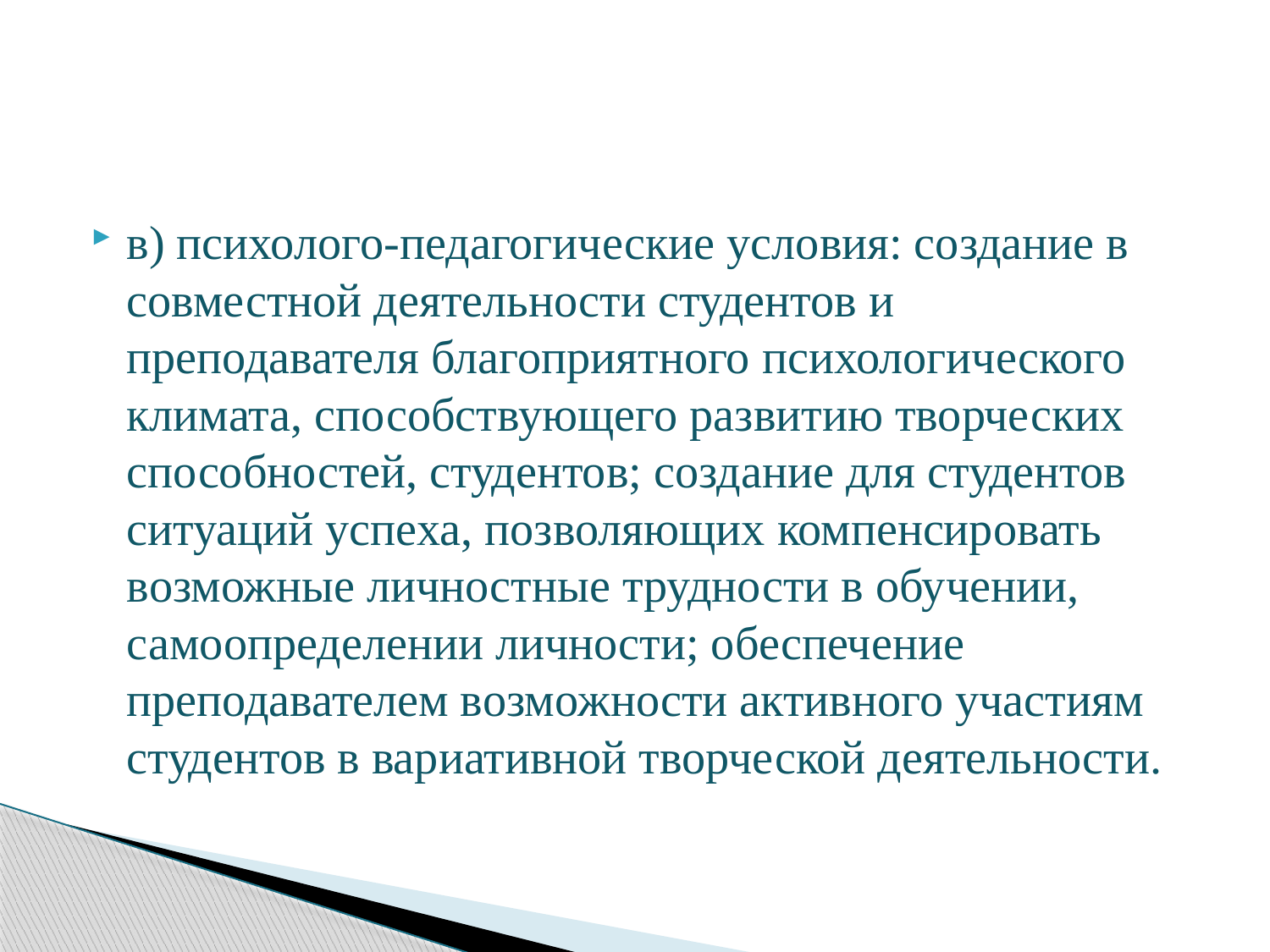

#
в) психолого-педагогические условия: создание в совместной деятельности студентов и преподавателя благоприятного психологического климата, способствующего развитию творческих способностей, студентов; создание для студентов ситуаций успеха, позволяющих компенсировать возможные личностные трудности в обучении, самоопределении личности; обеспечение преподавателем возможности активного участиям студентов в вариативной творческой деятельности.